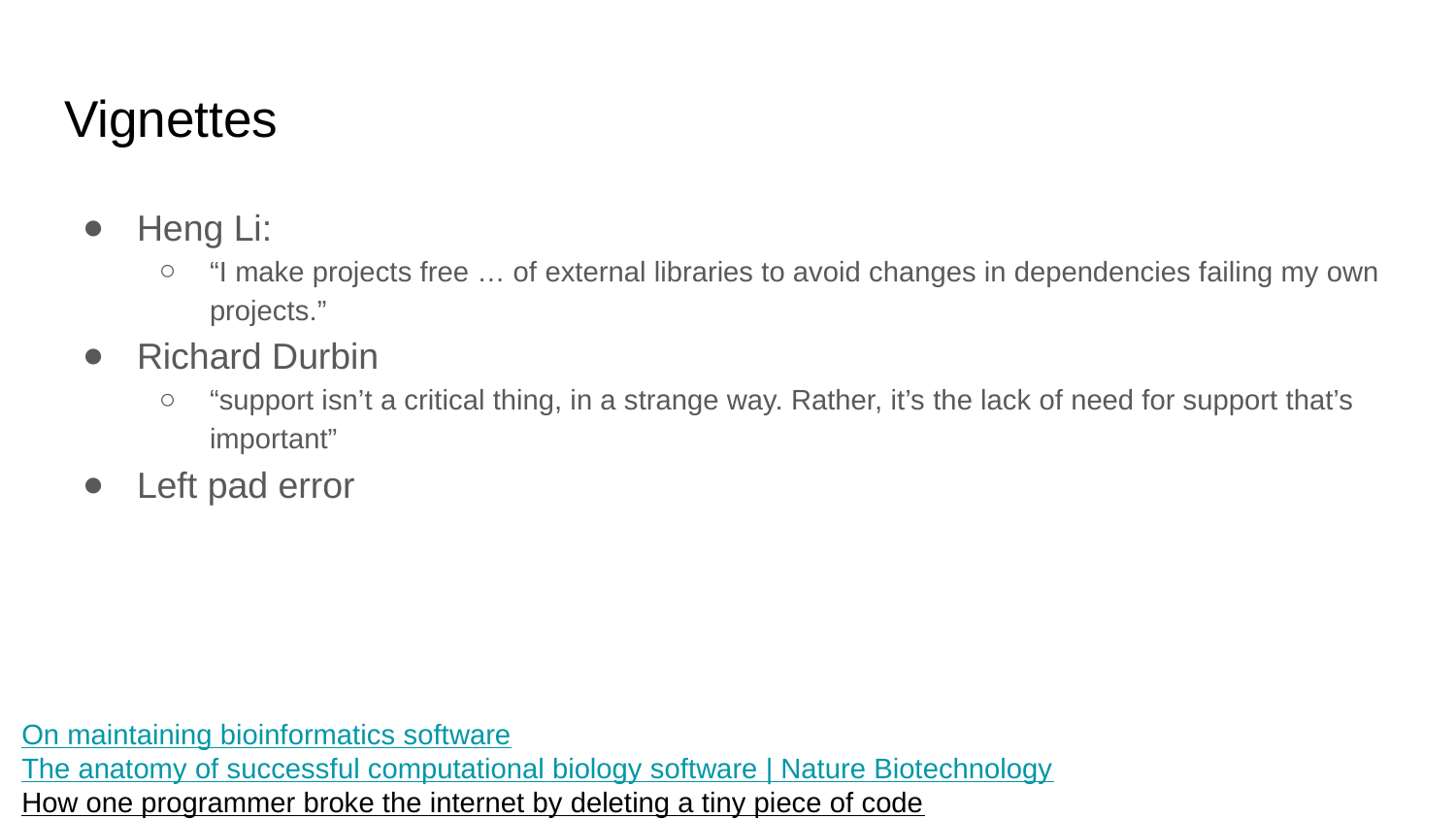

# Vignettes
Heng Li:
“I make projects free … of external libraries to avoid changes in dependencies failing my own projects.”
Richard Durbin
“support isn’t a critical thing, in a strange way. Rather, it’s the lack of need for support that’s important”
Left pad error
On maintaining bioinformatics software
The anatomy of successful computational biology software | Nature Biotechnology
How one programmer broke the internet by deleting a tiny piece of code